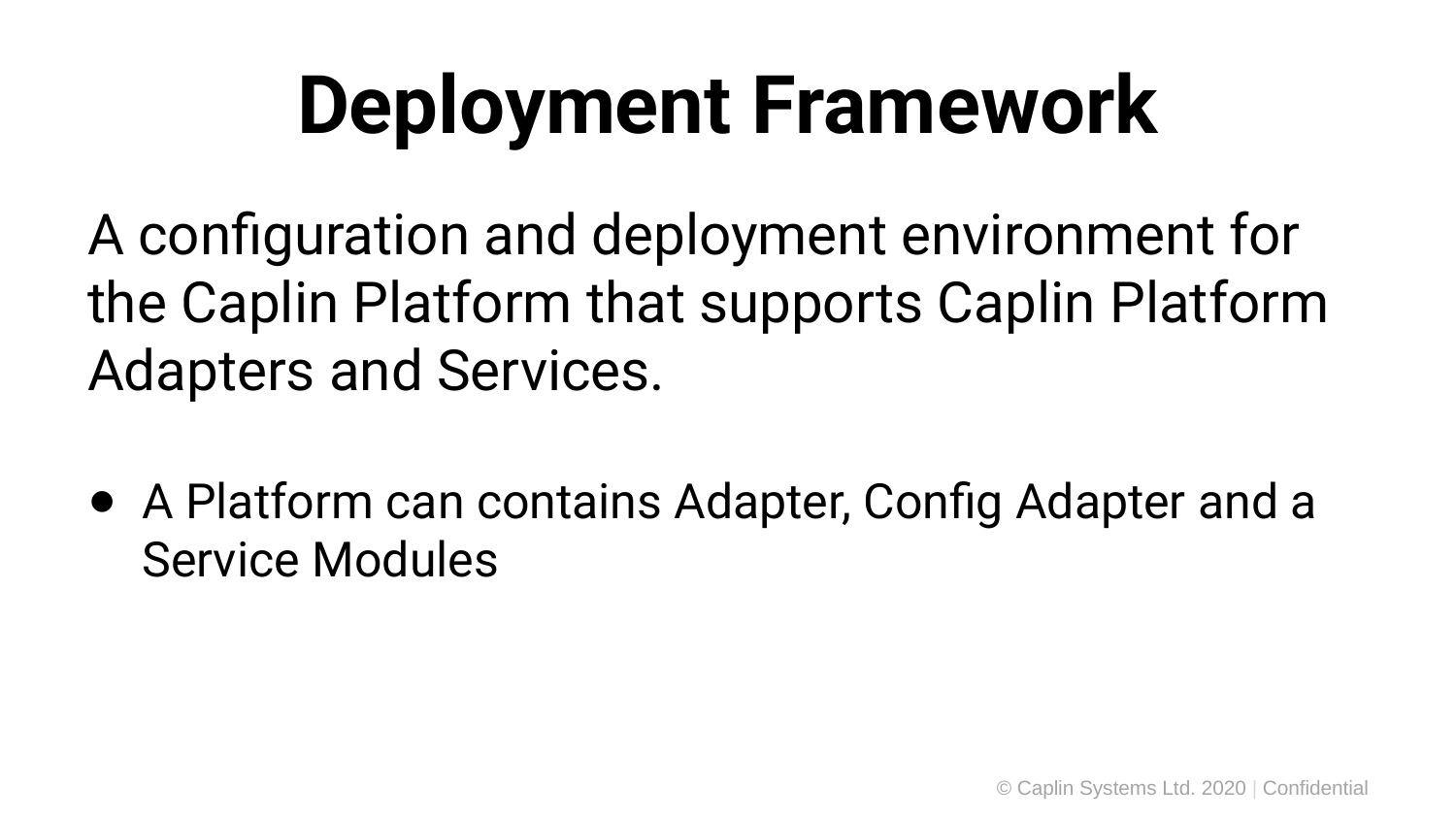

# Deployment Framework
A configuration and deployment environment for the Caplin Platform that supports Caplin Platform Adapters and Services.

A Platform can contains Adapter, Config Adapter and a Service Modules